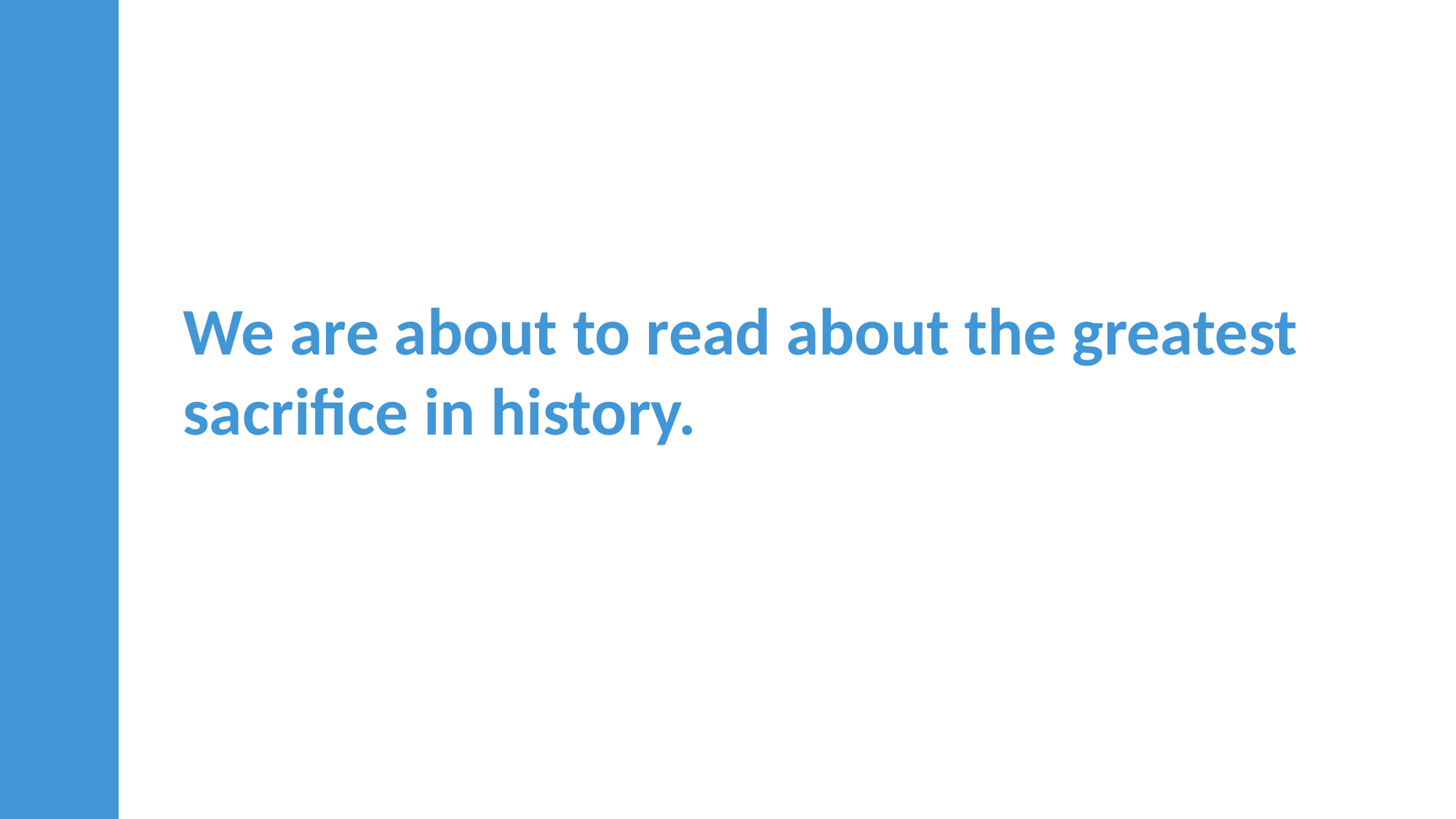

We are about to read about the greatest sacrifice in history.